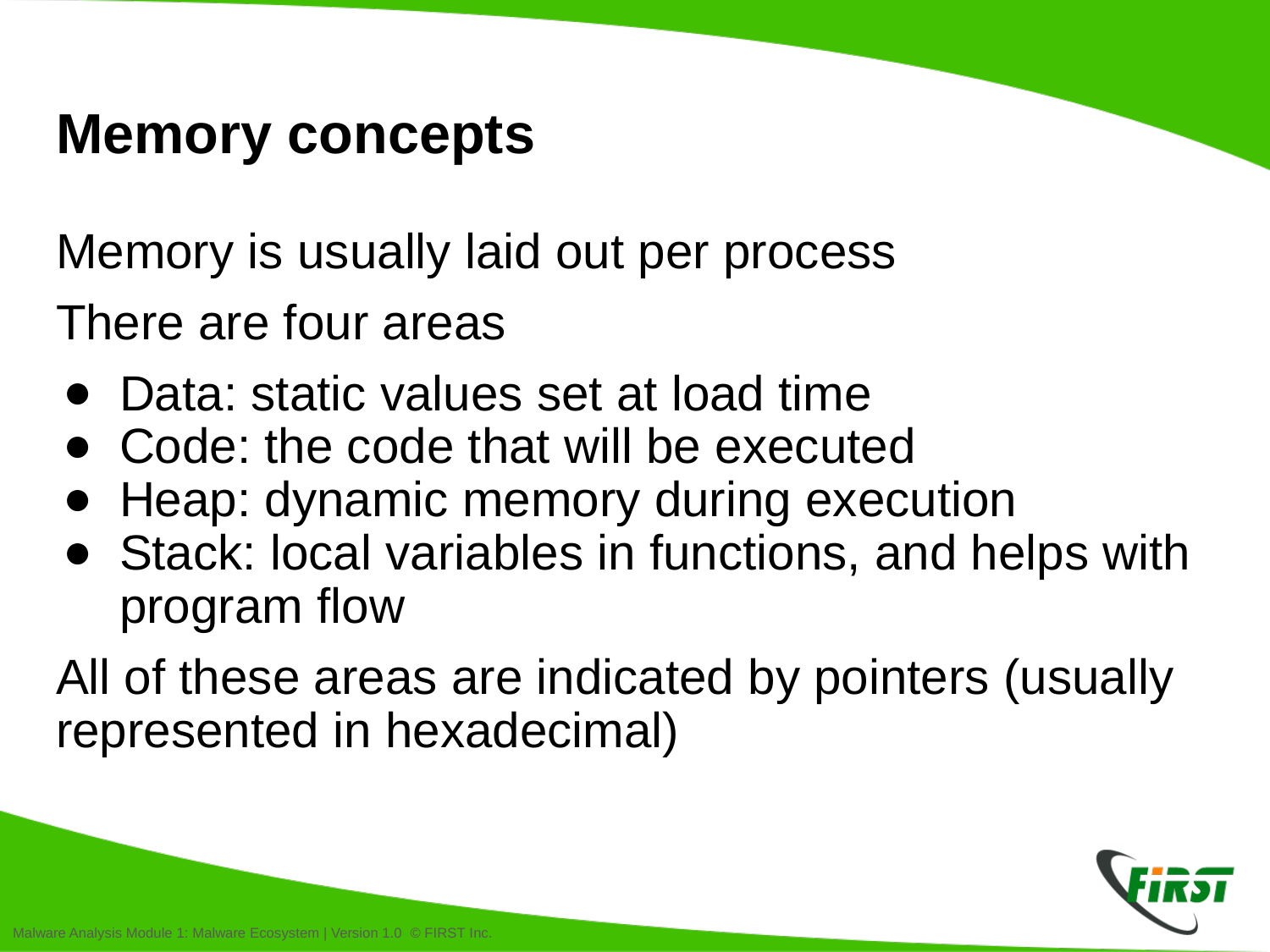

# Memory concepts
Memory is usually laid out per process
There are four areas
Data: static values set at load time
Code: the code that will be executed
Heap: dynamic memory during execution
Stack: local variables in functions, and helps with program flow
All of these areas are indicated by pointers (usually represented in hexadecimal)